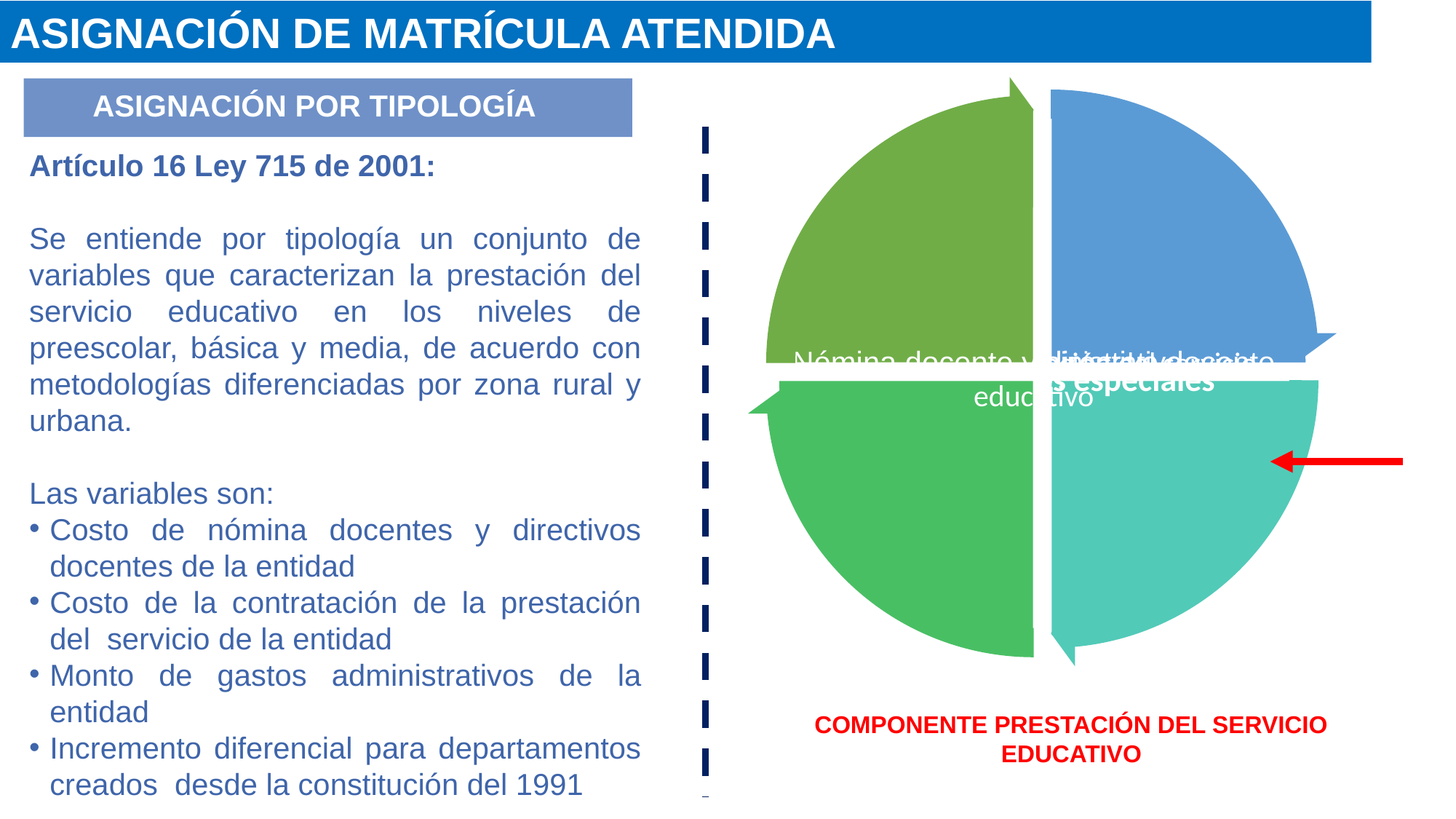

ASIGNACIÓN DE MATRÍCULA ATENDIDA
Gasto administrativo
Asignaciones especiales
Contratación  prestación del servicio educativo
Nómina docente y directivo docente

ASIGNACIÓN POR TIPOLOGÍA
Artículo 16 Ley 715 de 2001:

Se entiende por tipología un conjunto de variables que caracterizan la prestación del servicio educativo en los niveles de preescolar, básica y media, de acuerdo con metodologías diferenciadas por zona rural y urbana.

Las variables son:
Costo de nómina docentes y directivos docentes de la entidad
Costo de la contratación de la prestación del  servicio de la entidad
Monto de gastos administrativos de la entidad
Incremento diferencial para departamentos creados  desde la constitución del 1991
COMPONENTE PRESTACIÓN DEL SERVICIO EDUCATIVO